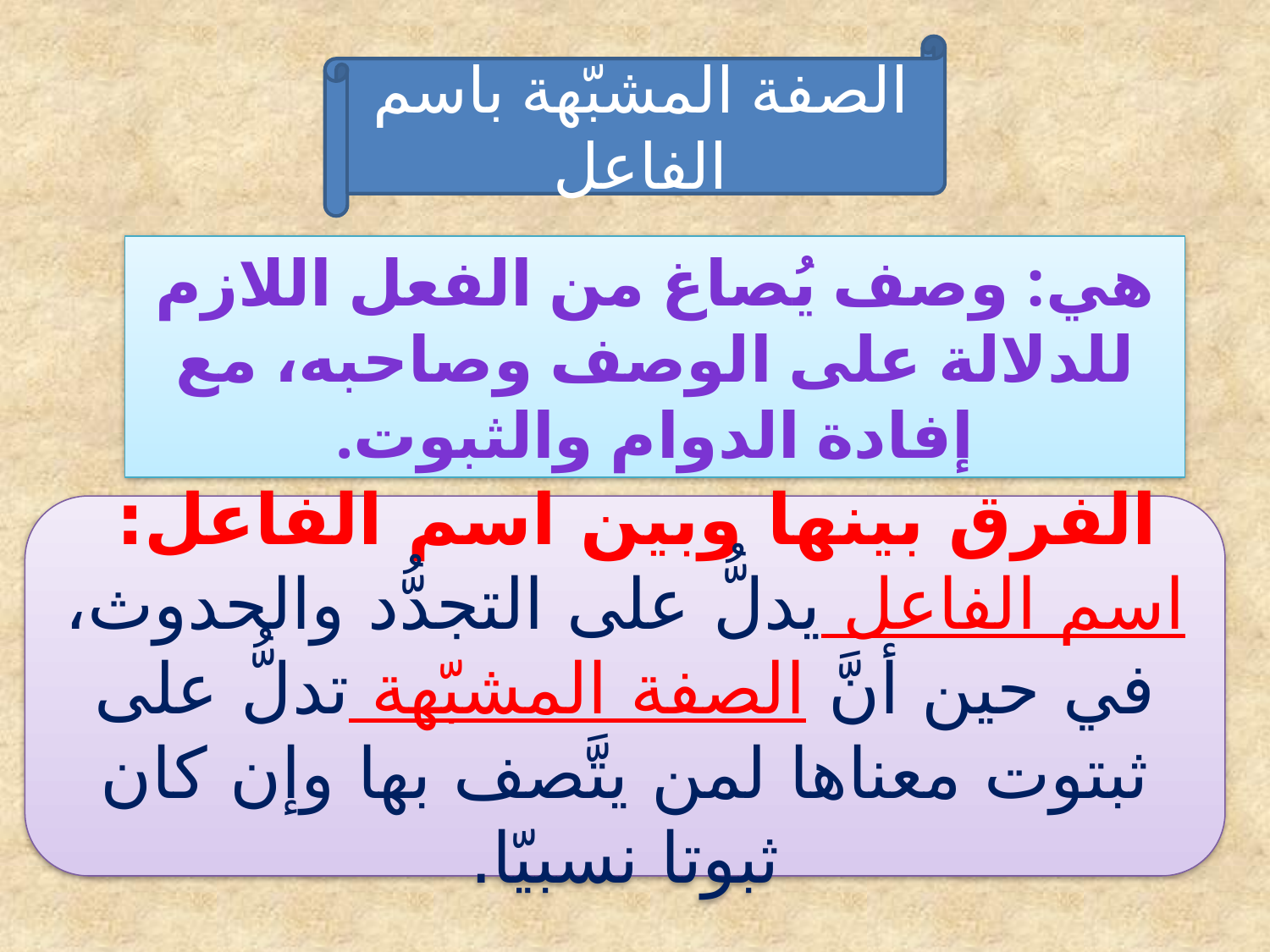

الصفة المشبّهة باسم الفاعل
هي: وصف يُصاغ من الفعل اللازم للدلالة على الوصف وصاحبه، مع إفادة الدوام والثبوت.
الفرق بينها وبين اسم الفاعل:
اسم الفاعل يدلُّ على التجدُّد والحدوث،
في حين أنَّ الصفة المشبّهة تدلُّ على ثبتوت معناها لمن يتَّصف بها وإن كان ثبوتا نسبيّا.